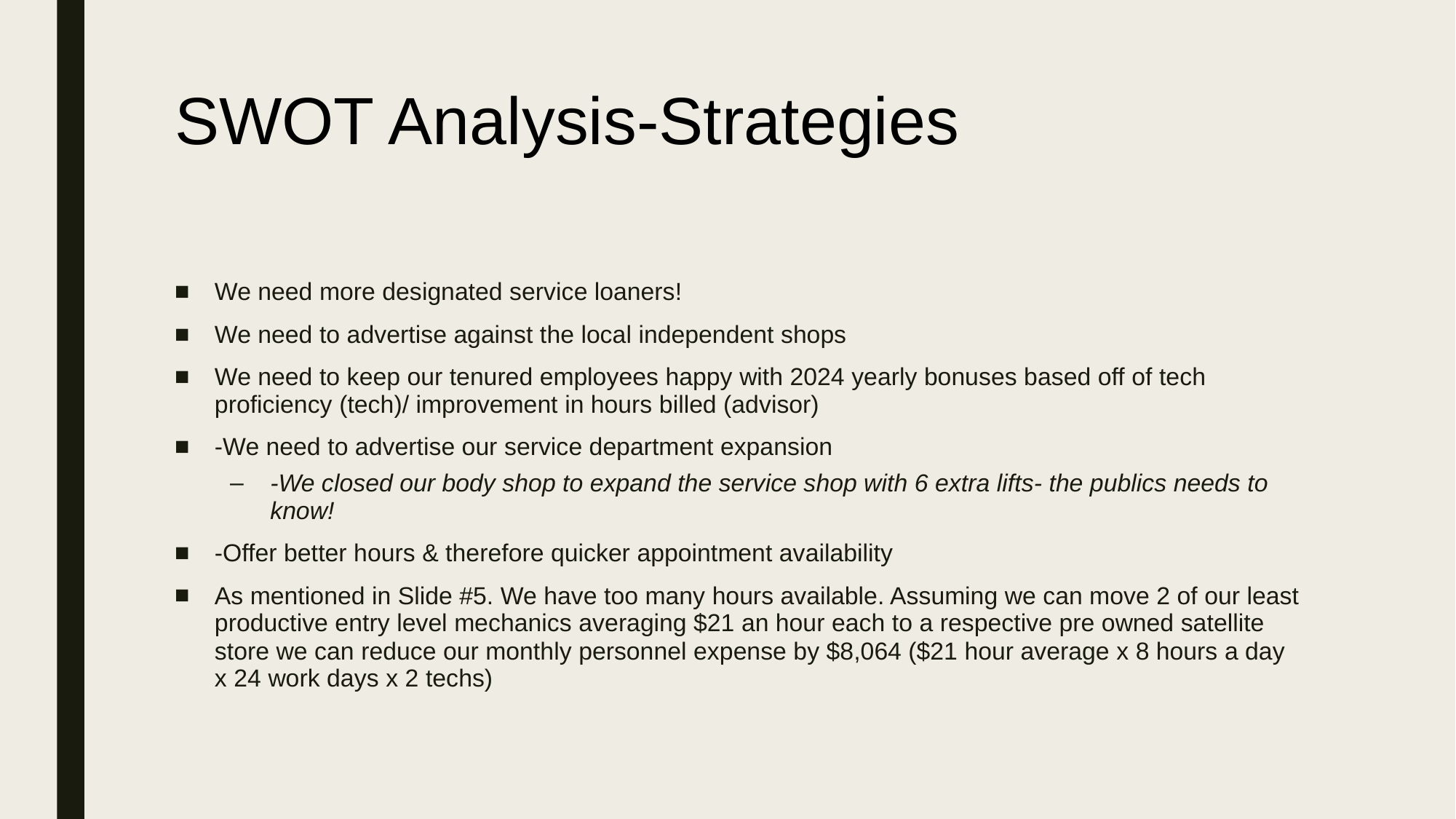

# SWOT Analysis-Strategies
We need more designated service loaners!
We need to advertise against the local independent shops
We need to keep our tenured employees happy with 2024 yearly bonuses based off of tech proficiency (tech)/ improvement in hours billed (advisor)
-We need to advertise our service department expansion
-We closed our body shop to expand the service shop with 6 extra lifts- the publics needs to know!
-Offer better hours & therefore quicker appointment availability
As mentioned in Slide #5. We have too many hours available. Assuming we can move 2 of our least productive entry level mechanics averaging $21 an hour each to a respective pre owned satellite store we can reduce our monthly personnel expense by $8,064 ($21 hour average x 8 hours a day x 24 work days x 2 techs)